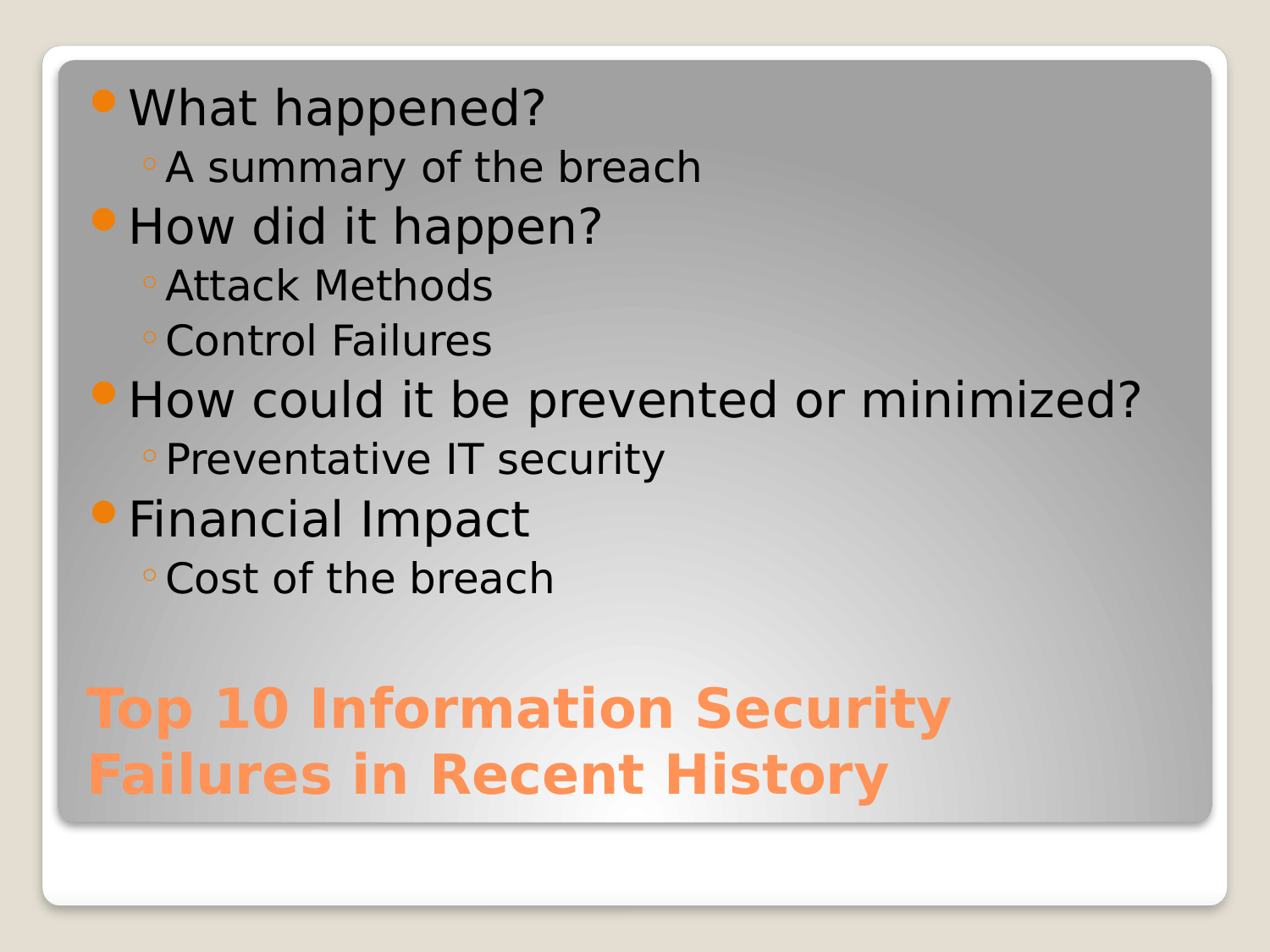

What happened?
A summary of the breach
How did it happen?
Attack Methods
Control Failures
How could it be prevented or minimized?
Preventative IT security
Financial Impact
Cost of the breach
# Top 10 Information Security Failures in Recent History